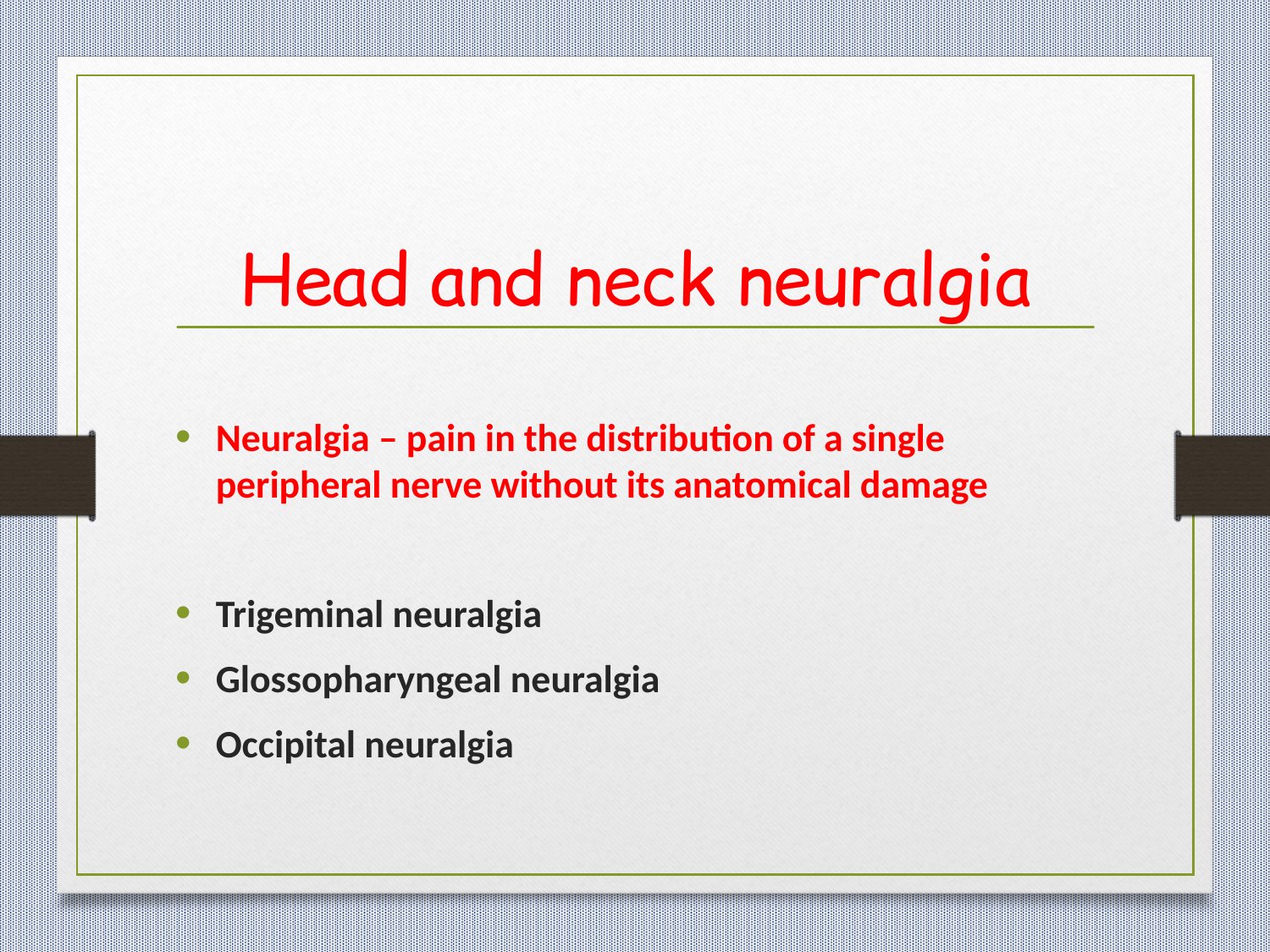

# Head and neck neuralgia

Neuralgia – pain in the distribution of a single peripheral nerve without its anatomical damage

Trigeminal neuralgia
Glossopharyngeal neuralgia
Occipital neuralgia